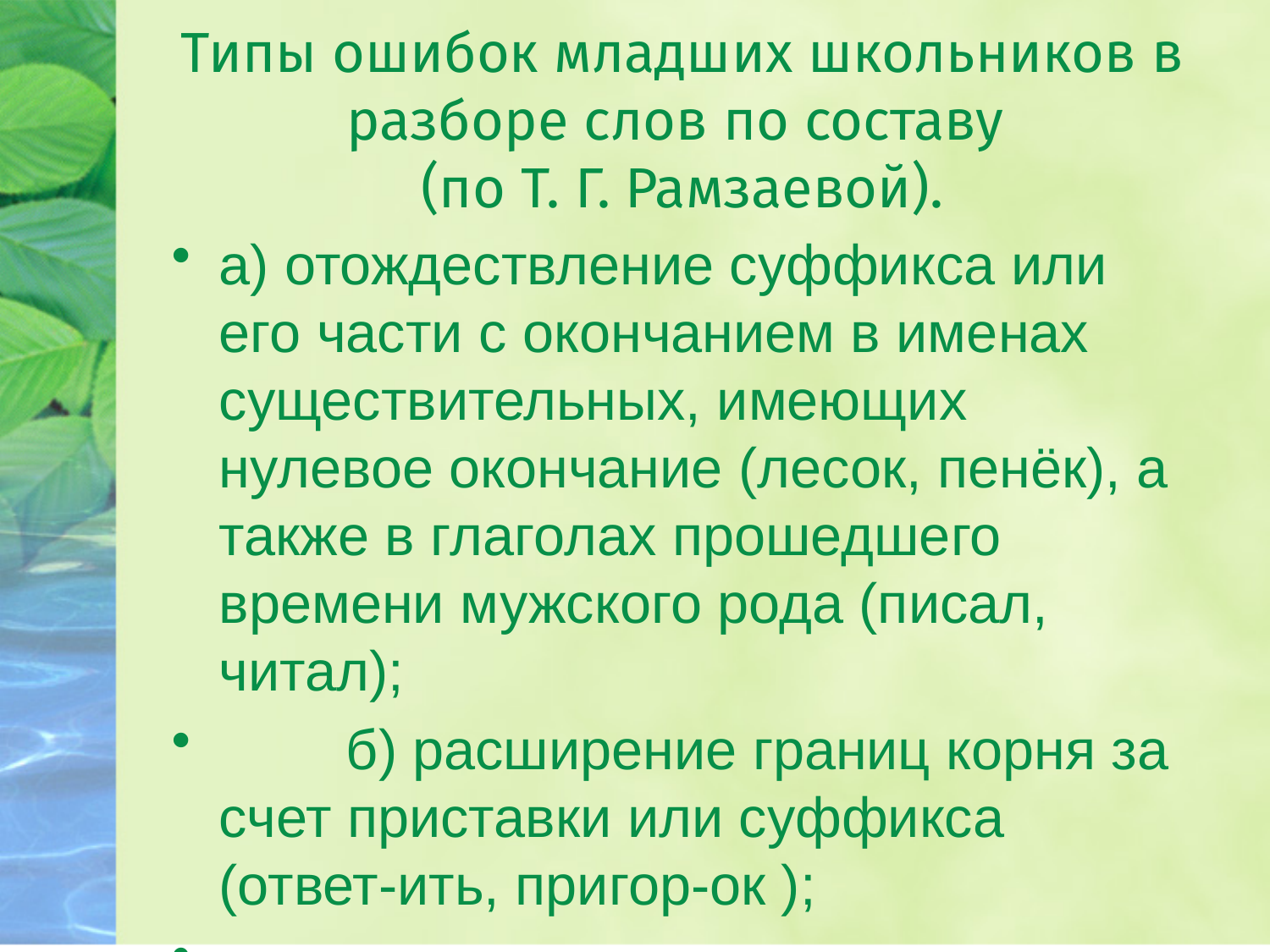

# Типы ошибок младших школьников в разборе слов по составу (по Т. Г. Рамзаевой).
а) отождествление суффикса или его части с окончанием в именах существительных, имеющих нулевое окончание (лесок, пенёк), а также в глаголах прошедшего времени мужского рода (писал, читал);
	б) расширение границ корня за счет приставки или суффикса (ответ-ить, пригор-ок );